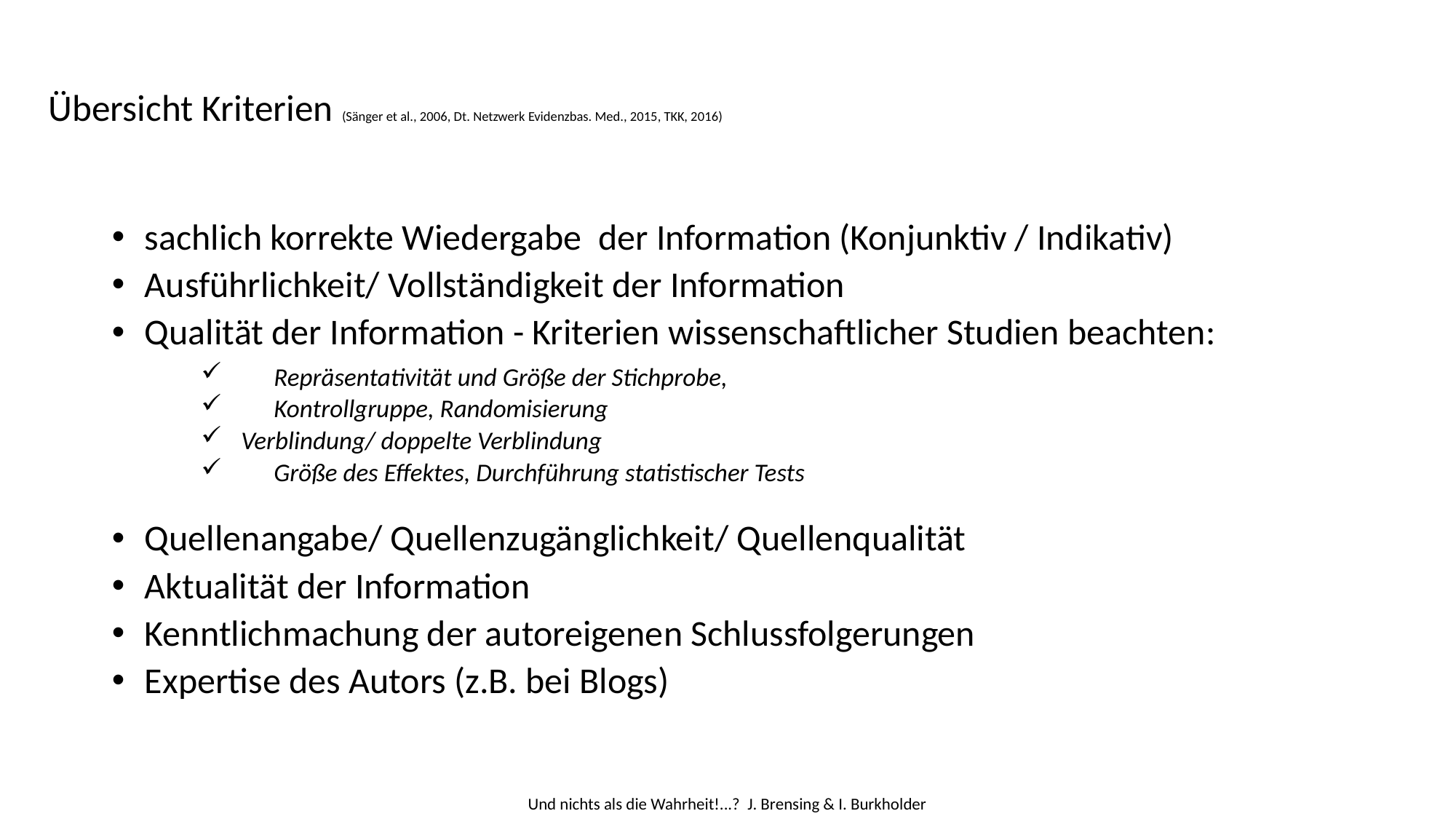

# Übersicht Kriterien (Sänger et al., 2006, Dt. Netzwerk Evidenzbas. Med., 2015, TKK, 2016)

sachlich korrekte Wiedergabe  der Information (Konjunktiv / Indikativ)
Ausführlichkeit/ Vollständigkeit der Information
Qualität der Information - Kriterien wissenschaftlicher Studien beachten:

	Repräsentativität und Größe der Stichprobe,
	Kontrollgruppe, Randomisierung
Verblindung/ doppelte Verblindung
	Größe des Effektes, Durchführung statistischer Tests

Quellenangabe/ Quellenzugänglichkeit/ Quellenqualität
Aktualität der Information
Kenntlichmachung der autoreigenen Schlussfolgerungen
Expertise des Autors (z.B. bei Blogs)

Und nichts als die Wahrheit!...?  J. Brensing & I. Burkholder